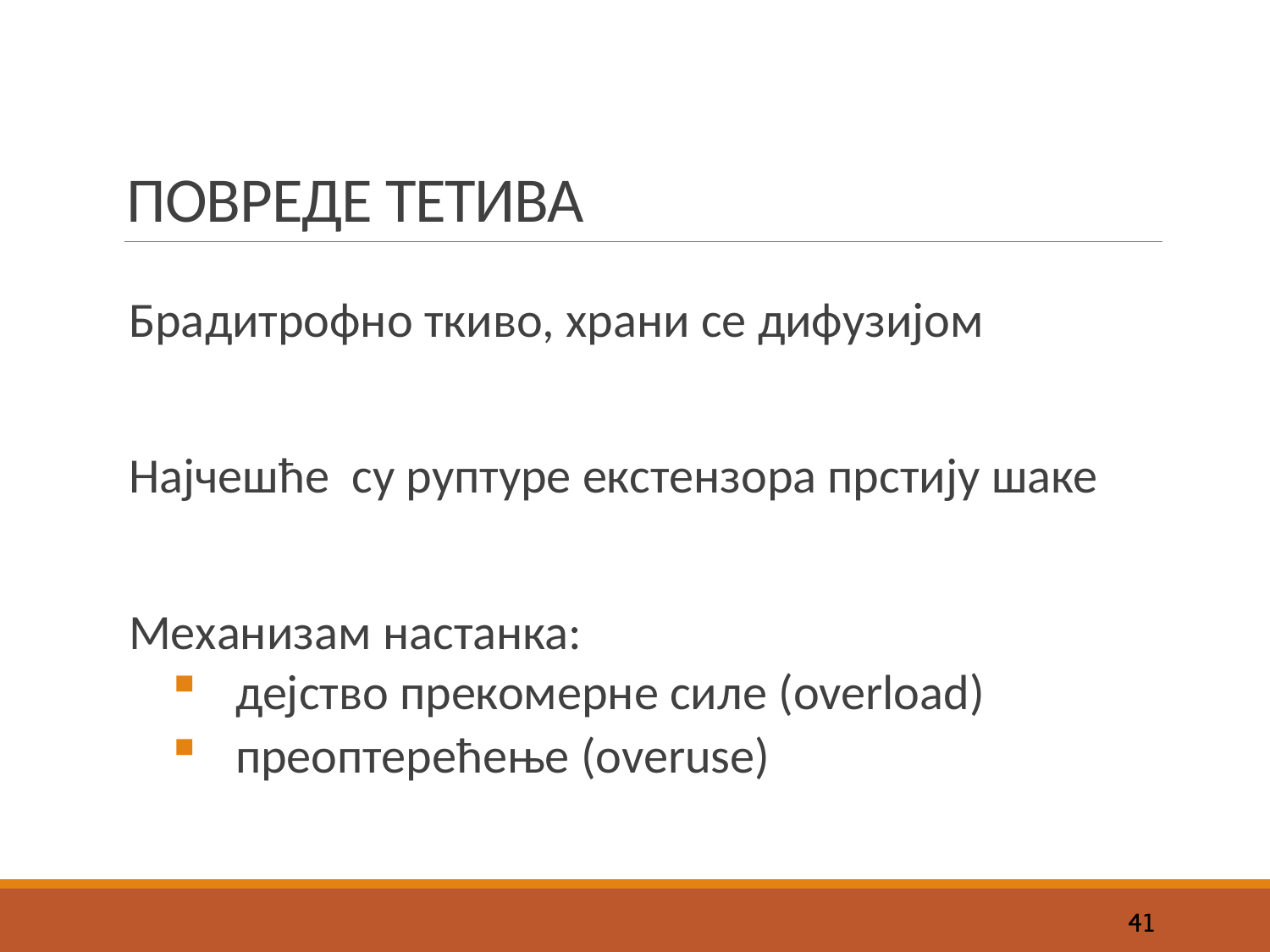

# ПОВРЕДЕ ТЕТИВА
Брадитрофно ткиво, храни се дифузијом

Најчешће  су руптуре екстензора прстију шаке

Механизам настанка:
дејство прекомерне силе (overload)
преоптерећење (overuse)
41